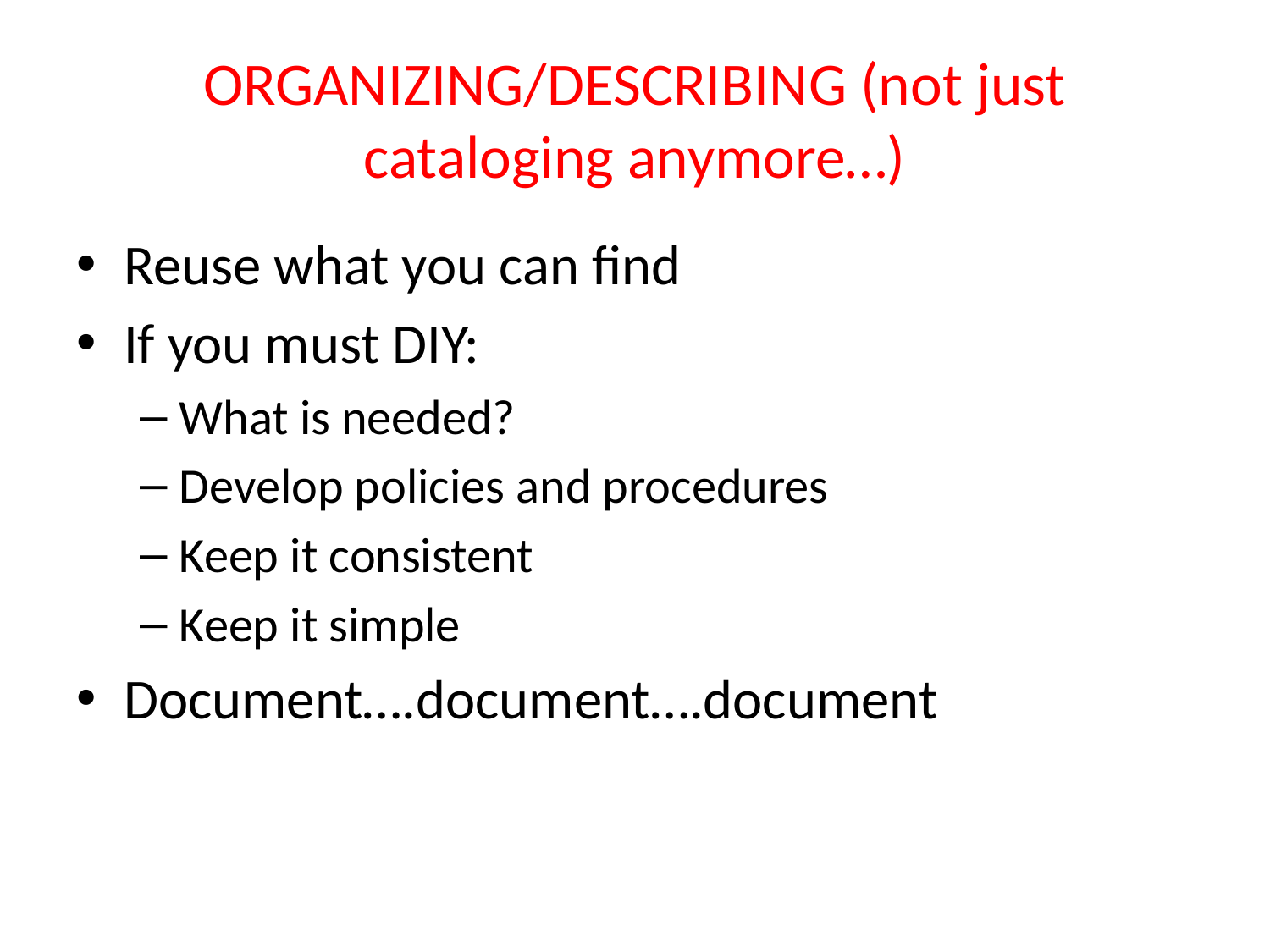

# ORGANIZING/DESCRIBING (not just cataloging anymore…)
Reuse what you can find
If you must DIY:
What is needed?
Develop policies and procedures
Keep it consistent
Keep it simple
Document….document….document